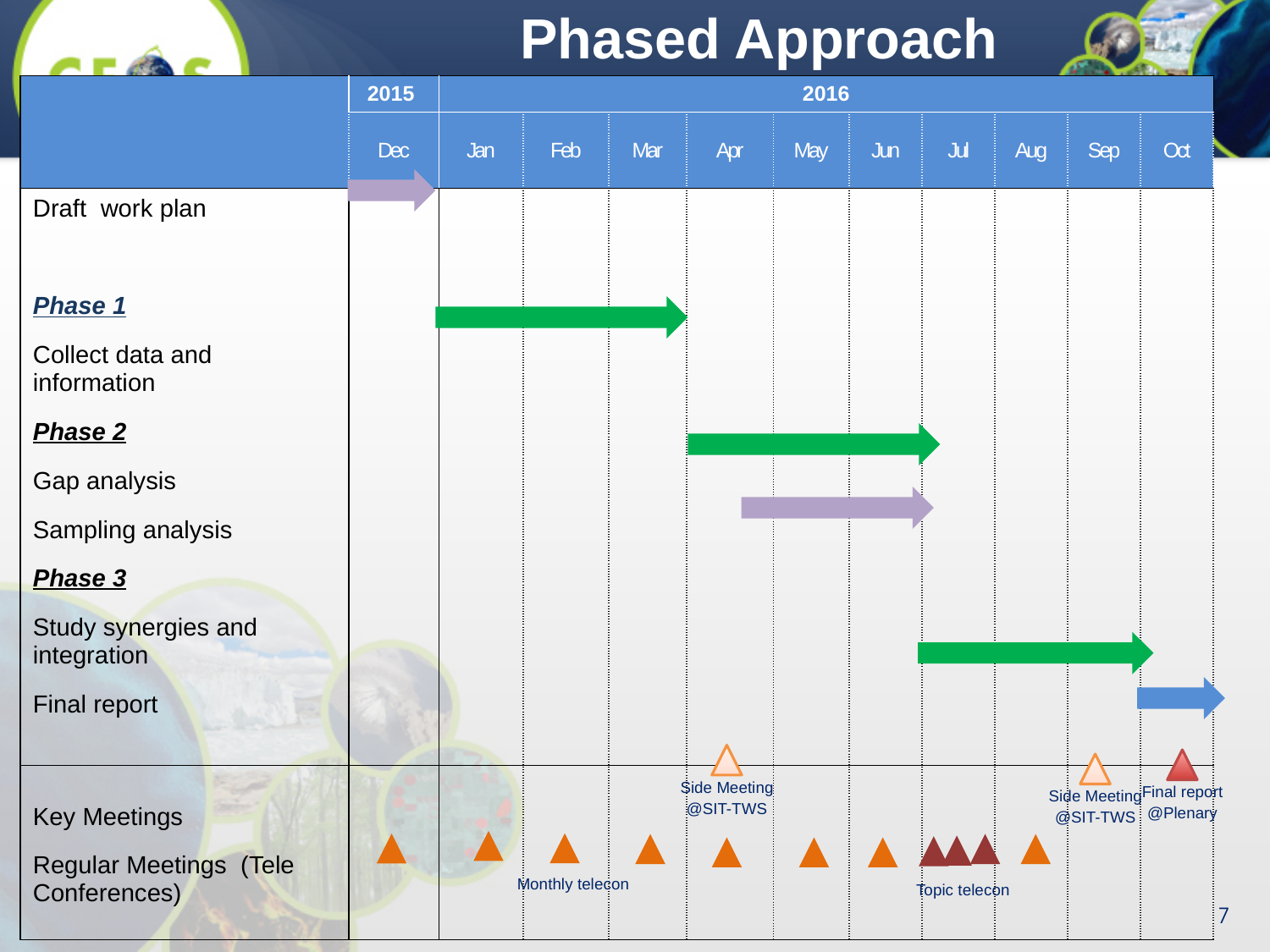

Phased Approach
|  | 2015 | 2016 |  |  |  |  |  |  |  |  |  |
| --- | --- | --- | --- | --- | --- | --- | --- | --- | --- | --- | --- |
|  | Dec | Jan | Feb | Mar | Apr | May | Jun | Jul | Aug | Sep | Oct |
| Draft work plan Phase 1 Collect data and information Phase 2 Gap analysis Sampling analysis Phase 3 Study synergies and integration Final report |  |  |  |  |  |  |  |  |  |  |  |
| Key Meetings Regular Meetings (Tele Conferences) |  |  |  |  |  |  |  |  |  |  |  |

Side Meeting
@SIT-TWS
Final report
@Plenary
Side Meeting
@SIT-TWS

Monthly telecon
Topic telecon
7